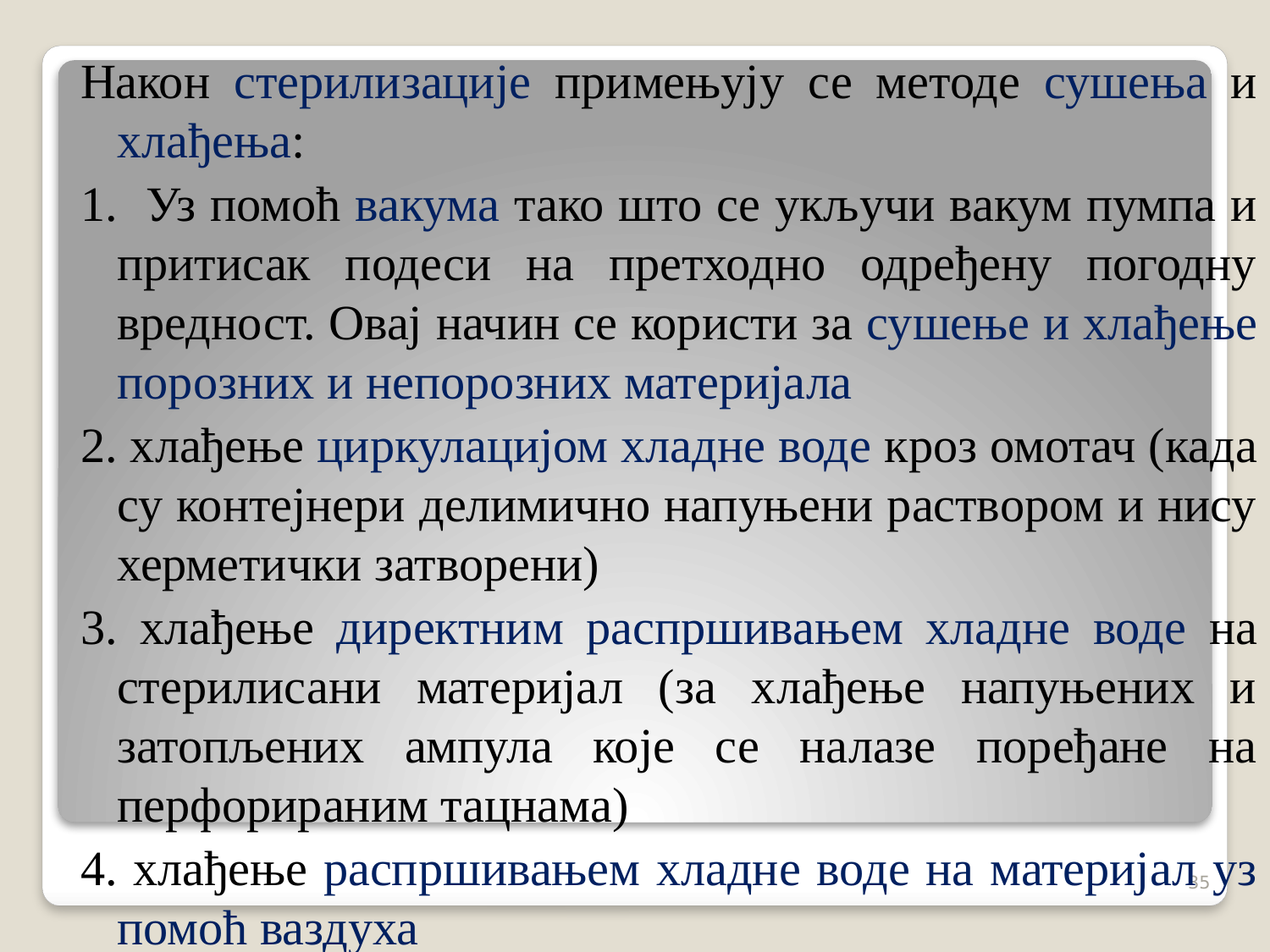

Након стерилизације примењују се методе сушења и хлађења:
1.  Уз помоћ вакума тако што се укључи вакум пумпа и притисак подеси на претходно одређену погодну вредност. Овај начин се користи за сушење и хлађење порозних и непорозних материјала
2. хлађење циркулацијом хладне воде кроз омотач (када су контејнери делимично напуњени раствором и нису херметички затворени)
3. хлађење директним распршивањем хладне воде на стерилисани материјал (за хлађење напуњених и затопљених ампула које се налазе поређане на перфорираним тацнама)
4. хлађење распршивањем хладне воде на материјал уз помоћ ваздуха
35